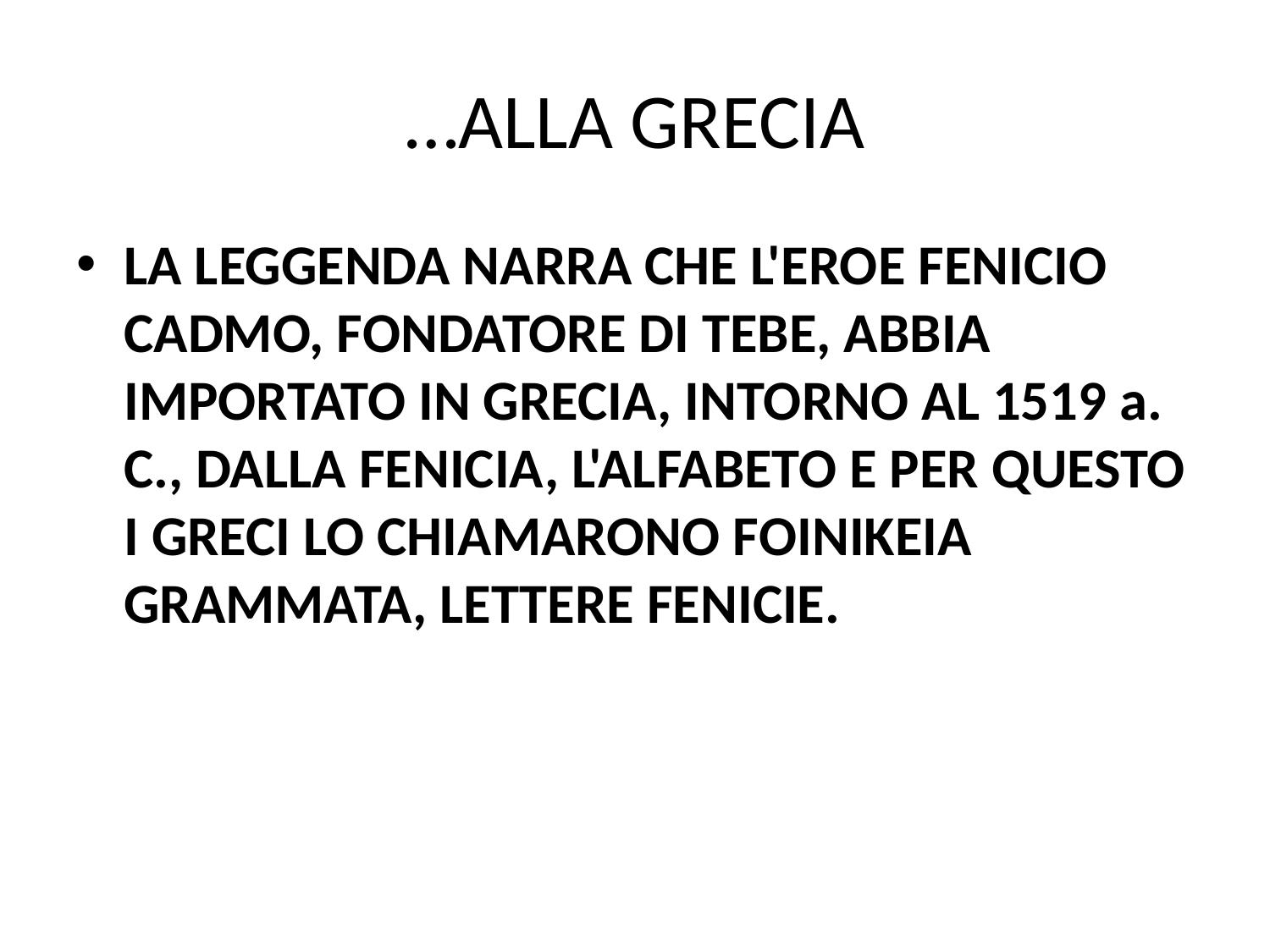

# …ALLA GRECIA
LA LEGGENDA NARRA CHE L'EROE FENICIO CADMO, FONDATORE DI TEBE, ABBIA IMPORTATO IN GRECIA, INTORNO AL 1519 a. C., DALLA FENICIA, L'ALFABETO E PER QUESTO I GRECI LO CHIAMARONO FOINIKEIA GRAMMATA, LETTERE FENICIE.